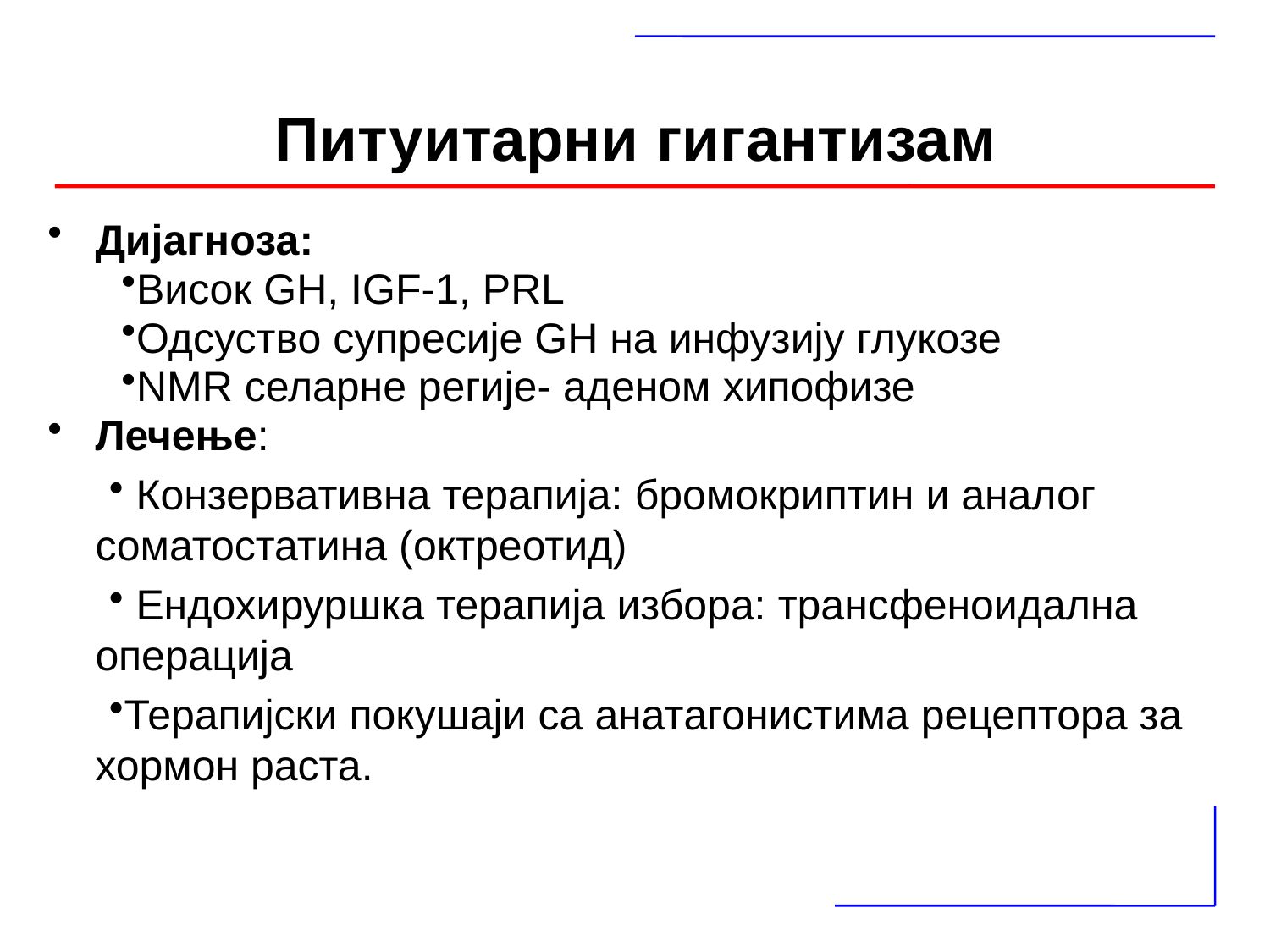

# Питуитарни гигантизам
Дијагноза:
Висок GH, IGF-1, PRL
Одсуство супресије GH на инфузију глукозе
NMR селарне регије- аденом хипофизе
Лечење:
 Конзервативна терапија: бромокриптин и аналог соматостатина (октреотид)
 Ендохируршка терапија избора: трансфеноидална операција
Терапијски покушаји са анатaгонистима рецептора за хормон раста.